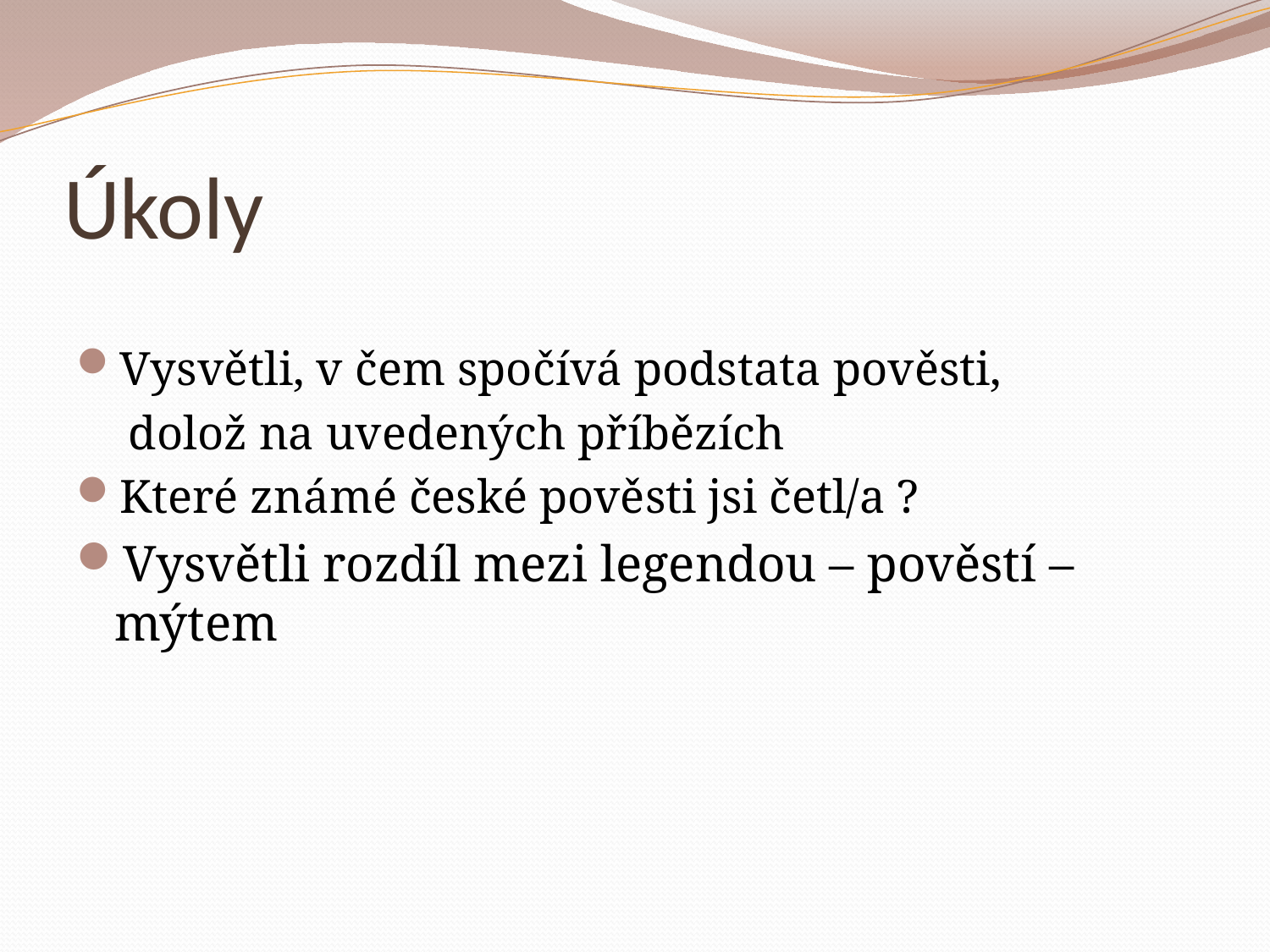

# Úkoly

Vysvětli, v čem spočívá podstata pověsti,
    dolož na uvedených příbězích
Které známé české pověsti jsi četl/a ?
Vysvětli rozdíl mezi legendou – pověstí – mýtem